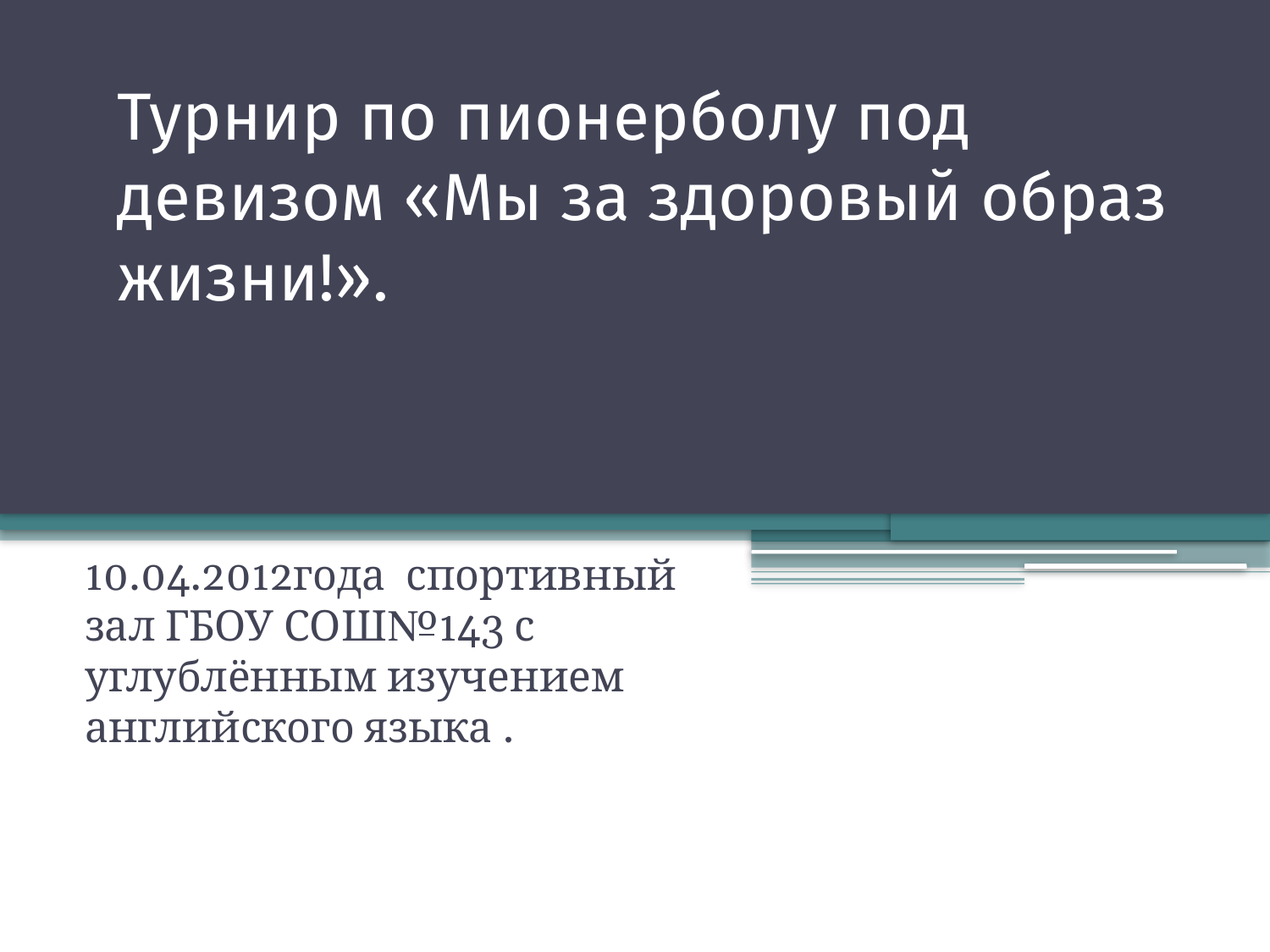

# Турнир по пионерболу под девизом «Мы за здоровый образ жизни!».
10.04.2012года  спортивный зал ГБОУ СОШ№143 с углублённым изучением английского языка .